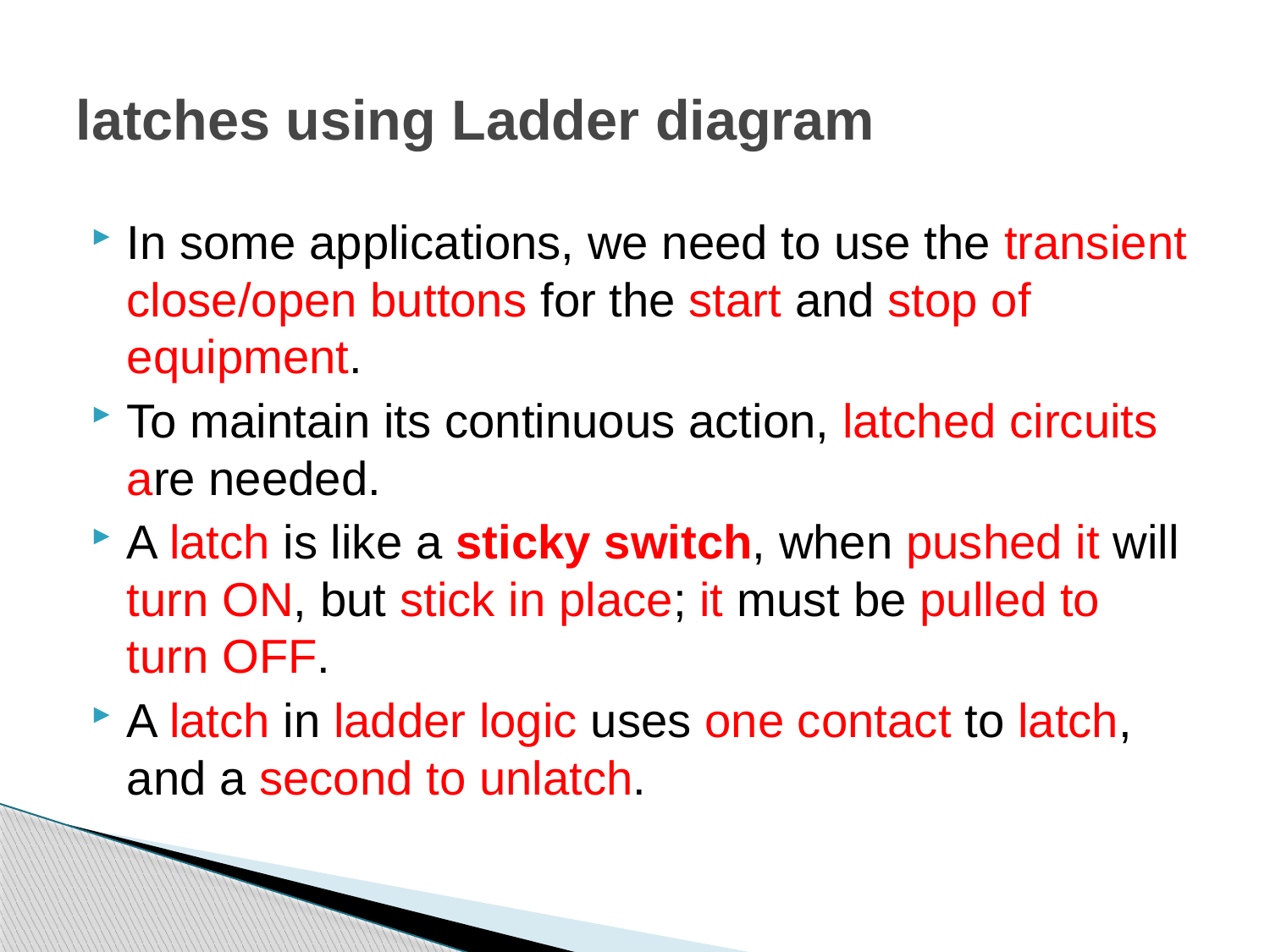

# latches using Ladder diagram
In some applications, we need to use the transient close/open buttons for the start and stop of equipment.
To maintain its continuous action, latched circuits are needed.
A latch is like a sticky switch, when pushed it will turn ON, but stick in place; it must be pulled to turn OFF.
A latch in ladder logic uses one contact to latch, and a second to unlatch.